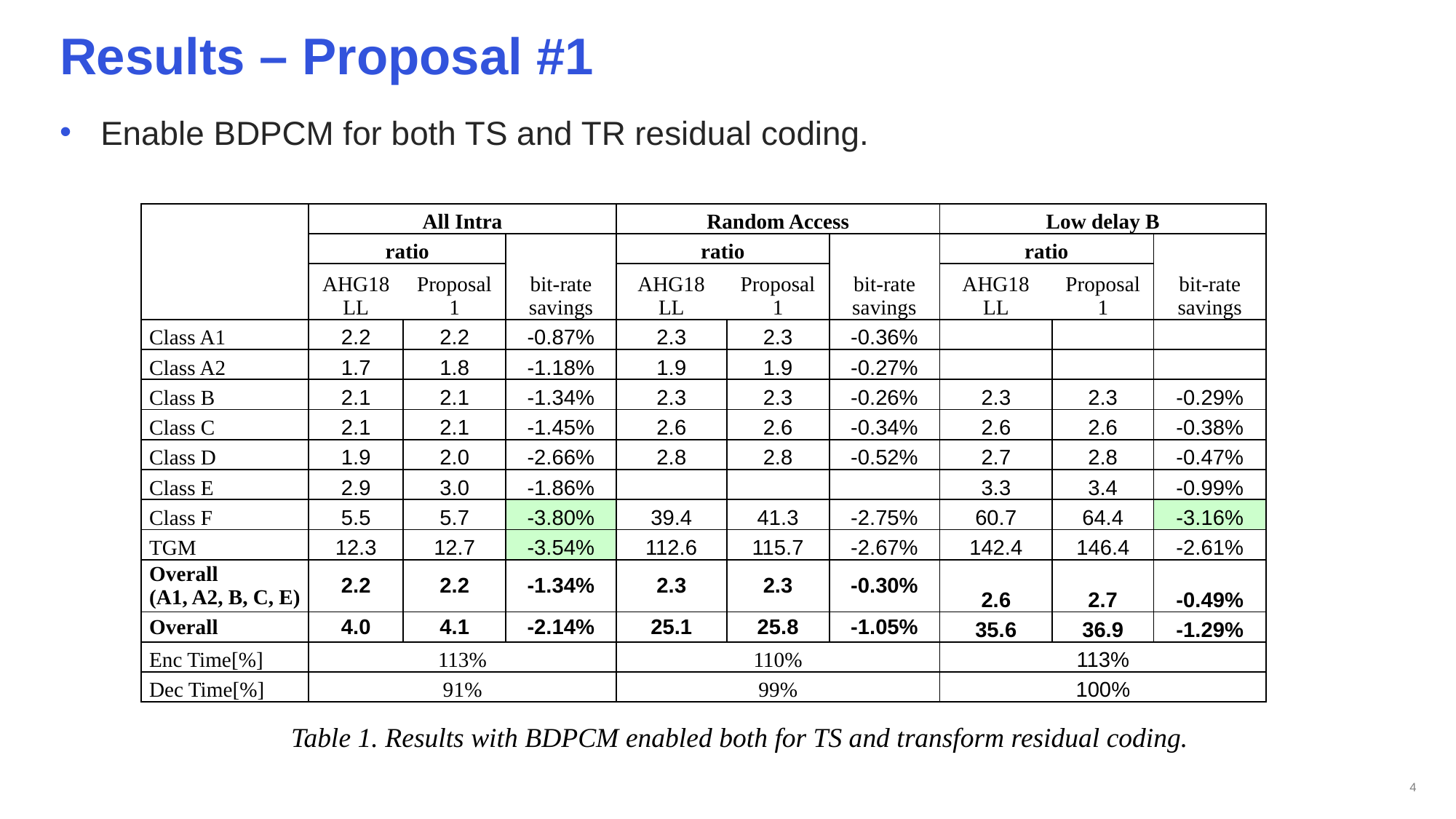

Results – Proposal #1
Enable BDPCM for both TS and TR residual coding.
|  | All Intra |  |  | Random Access |  |  | Low delay B |  |  |
| --- | --- | --- | --- | --- | --- | --- | --- | --- | --- |
|  | ratio |  | bit-rate savings | ratio |  | bit-rate savings | ratio |  | bit-rate savings |
|  | AHG18 LL | Proposal 1 |  | AHG18 LL | Proposal 1 |  | AHG18 LL | Proposal 1 |  |
| Class A1 | 2.2 | 2.2 | -0.87% | 2.3 | 2.3 | -0.36% |  |  |  |
| Class A2 | 1.7 | 1.8 | -1.18% | 1.9 | 1.9 | -0.27% |  |  |  |
| Class B | 2.1 | 2.1 | -1.34% | 2.3 | 2.3 | -0.26% | 2.3 | 2.3 | -0.29% |
| Class C | 2.1 | 2.1 | -1.45% | 2.6 | 2.6 | -0.34% | 2.6 | 2.6 | -0.38% |
| Class D | 1.9 | 2.0 | -2.66% | 2.8 | 2.8 | -0.52% | 2.7 | 2.8 | -0.47% |
| Class E | 2.9 | 3.0 | -1.86% |  |  |  | 3.3 | 3.4 | -0.99% |
| Class F | 5.5 | 5.7 | -3.80% | 39.4 | 41.3 | -2.75% | 60.7 | 64.4 | -3.16% |
| TGM | 12.3 | 12.7 | -3.54% | 112.6 | 115.7 | -2.67% | 142.4 | 146.4 | -2.61% |
| Overall (A1, A2, B, C, E) | 2.2 | 2.2 | -1.34% | 2.3 | 2.3 | -0.30% | 2.6 | 2.7 | -0.49% |
| Overall | 4.0 | 4.1 | -2.14% | 25.1 | 25.8 | -1.05% | 35.6 | 36.9 | -1.29% |
| Enc Time[%] | 113% |  |  | 110% |  |  | 113% |  |  |
| Dec Time[%] | 91% |  |  | 99% |  |  | 100% |  |  |
Table 1. Results with BDPCM enabled both for TS and transform residual coding.